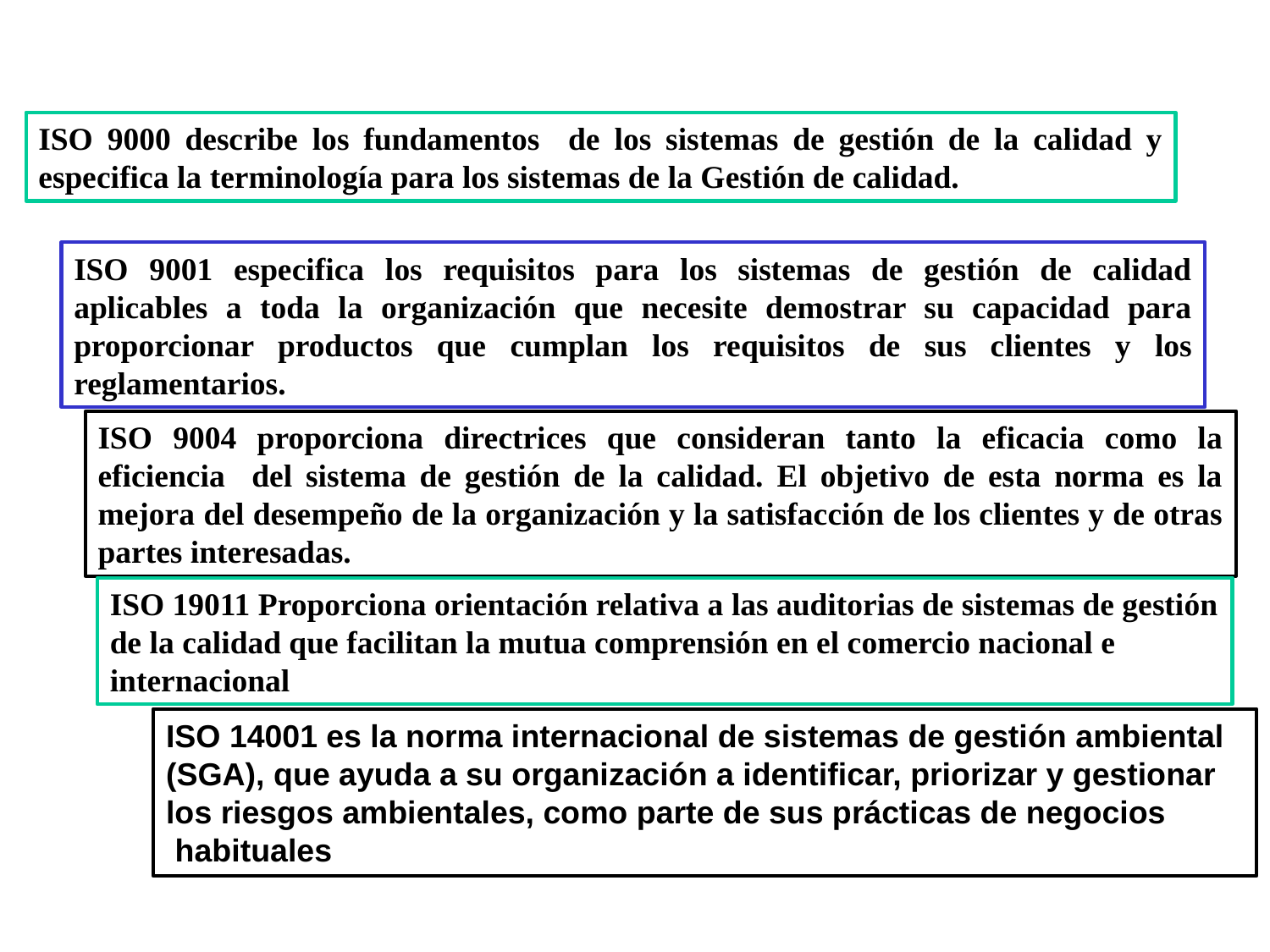

ISO 9000 describe los fundamentos  de los sistemas de gestión de la calidad y especifica la terminología para los sistemas de la Gestión de calidad.
ISO 9001 especifica los requisitos para los sistemas de gestión de calidad aplicables a toda la organización que necesite demostrar su capacidad para proporcionar productos que cumplan los requisitos de sus clientes y los reglamentarios.
ISO 9004 proporciona directrices que consideran tanto la eficacia como la eficiencia  del sistema de gestión de la calidad. El objetivo de esta norma es la mejora del desempeño de la organización y la satisfacción de los clientes y de otras partes interesadas.
ISO 19011 Proporciona orientación relativa a las auditorias de sistemas de gestión de la calidad que facilitan la mutua comprensión en el comercio nacional e internacional
ISO 14001 es la norma internacional de sistemas de gestión ambiental
(SGA), que ayuda a su organización a identificar, priorizar y gestionar
los riesgos ambientales, como parte de sus prácticas de negocios
 habituales